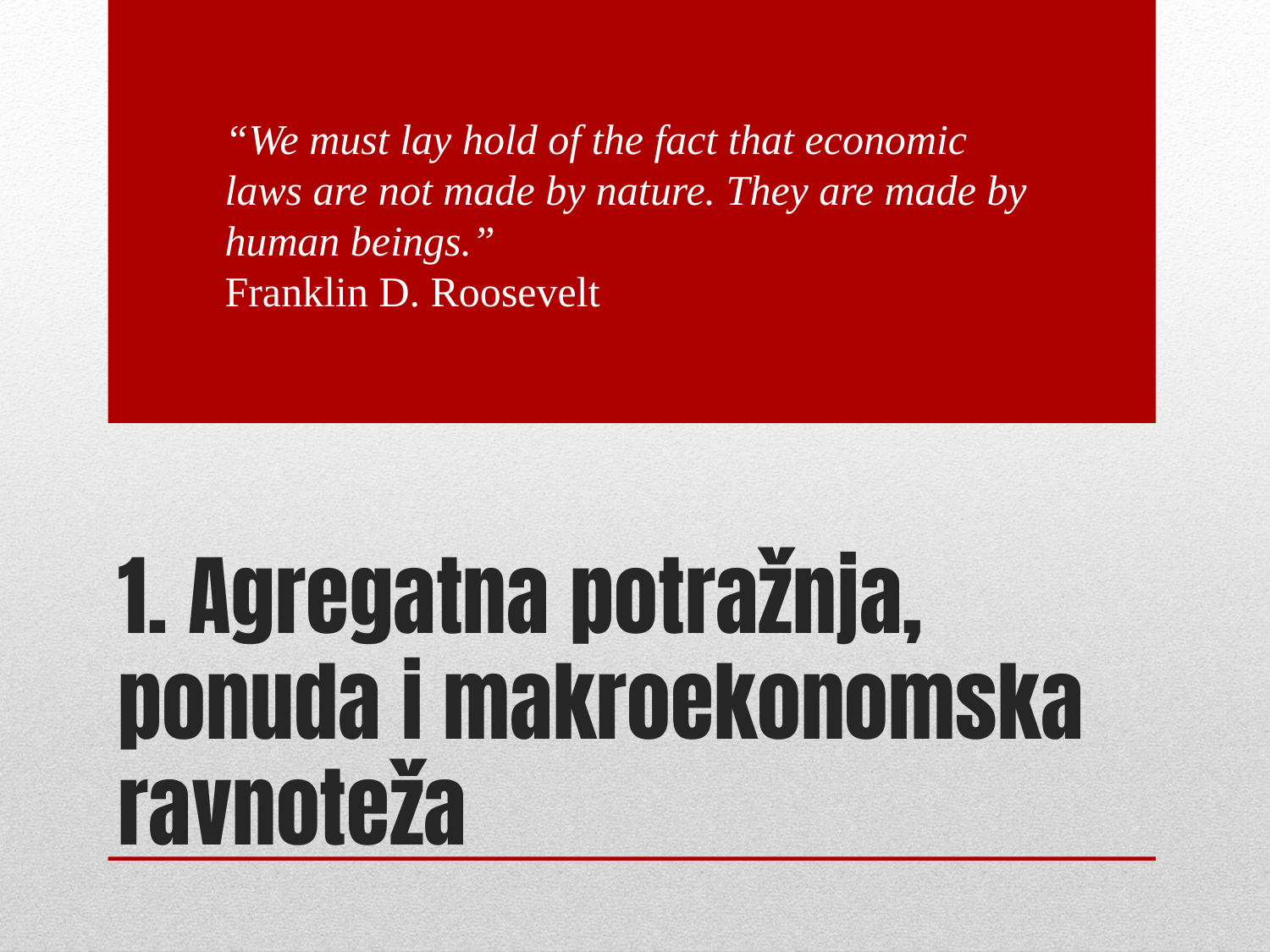

“We must lay hold of the fact that economic laws are not made by nature. They are made by human beings.”
Franklin D. Roosevelt
# 1. Agregatna potražnja, ponuda i makroekonomska ravnoteža